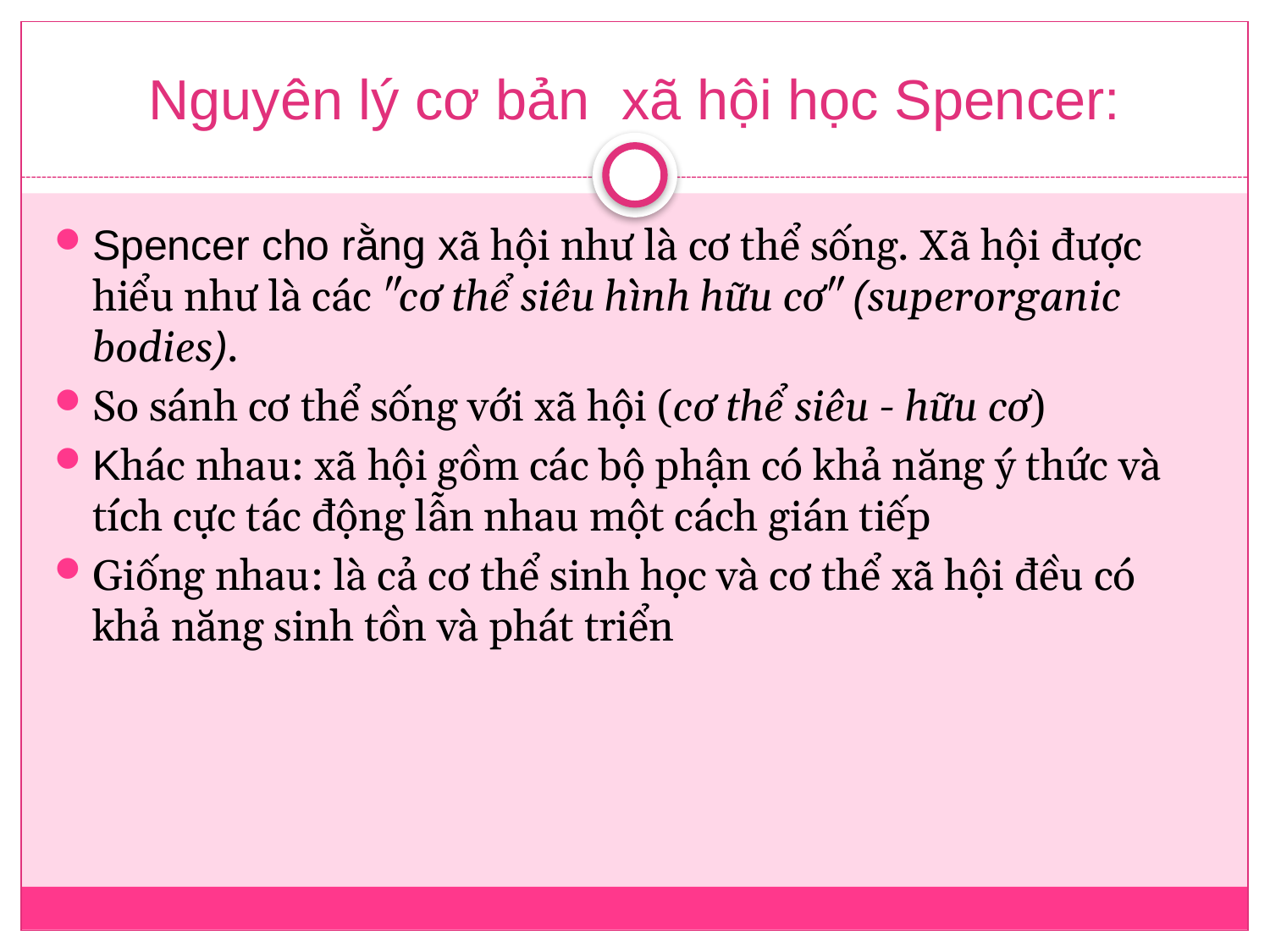

# Nguyên lý cơ bản  xã hội học Spencer:
Spencer cho rằng xã hội như là cơ thể sống. Xã hội được hiểu như là các "cơ thể siêu hình hữu cơ" (superorganic bodies).
So sánh cơ thể sống với xã hội (cơ thể siêu - hữu cơ)
Khác nhau: xã hội gồm các bộ phận có khả năng ý thức và tích cực tác động lẫn nhau một cách gián tiếp
Giống nhau: là cả cơ thể sinh học và cơ thể xã hội đều có khả năng sinh tồn và phát triển